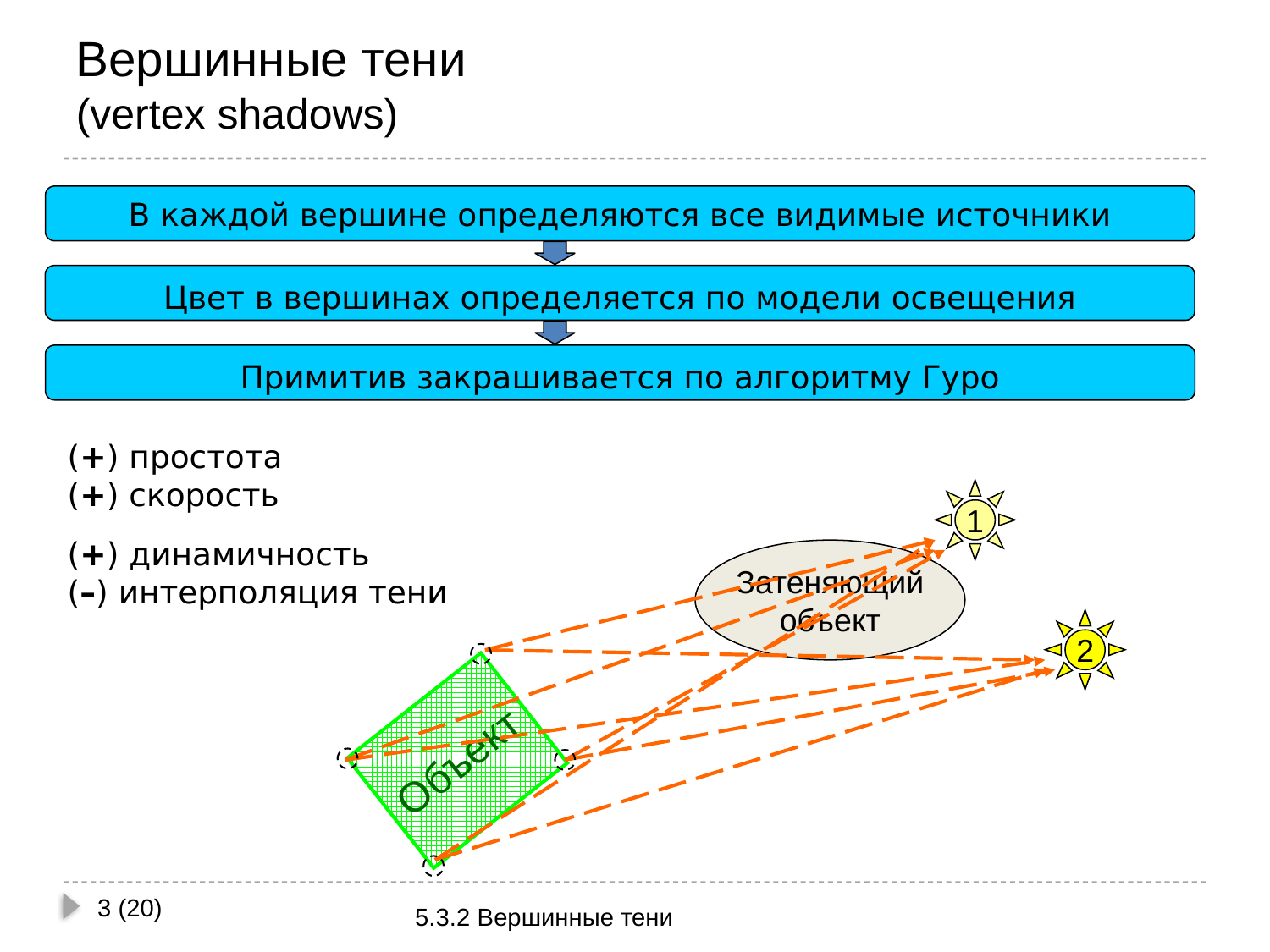

# Вершинные тени (vertex shadows)
В каждой вершине определяются все видимые источники

Цвет в вершинах определяется по модели освещения

Примитив закрашивается по алгоритму Гуро
(+) простота
(+) скорость
(+) динамичность
(–) интерполяция тени
1

Затеняющий
объект

2

Объект

3 (20)
5.3.2 Вершинные тени